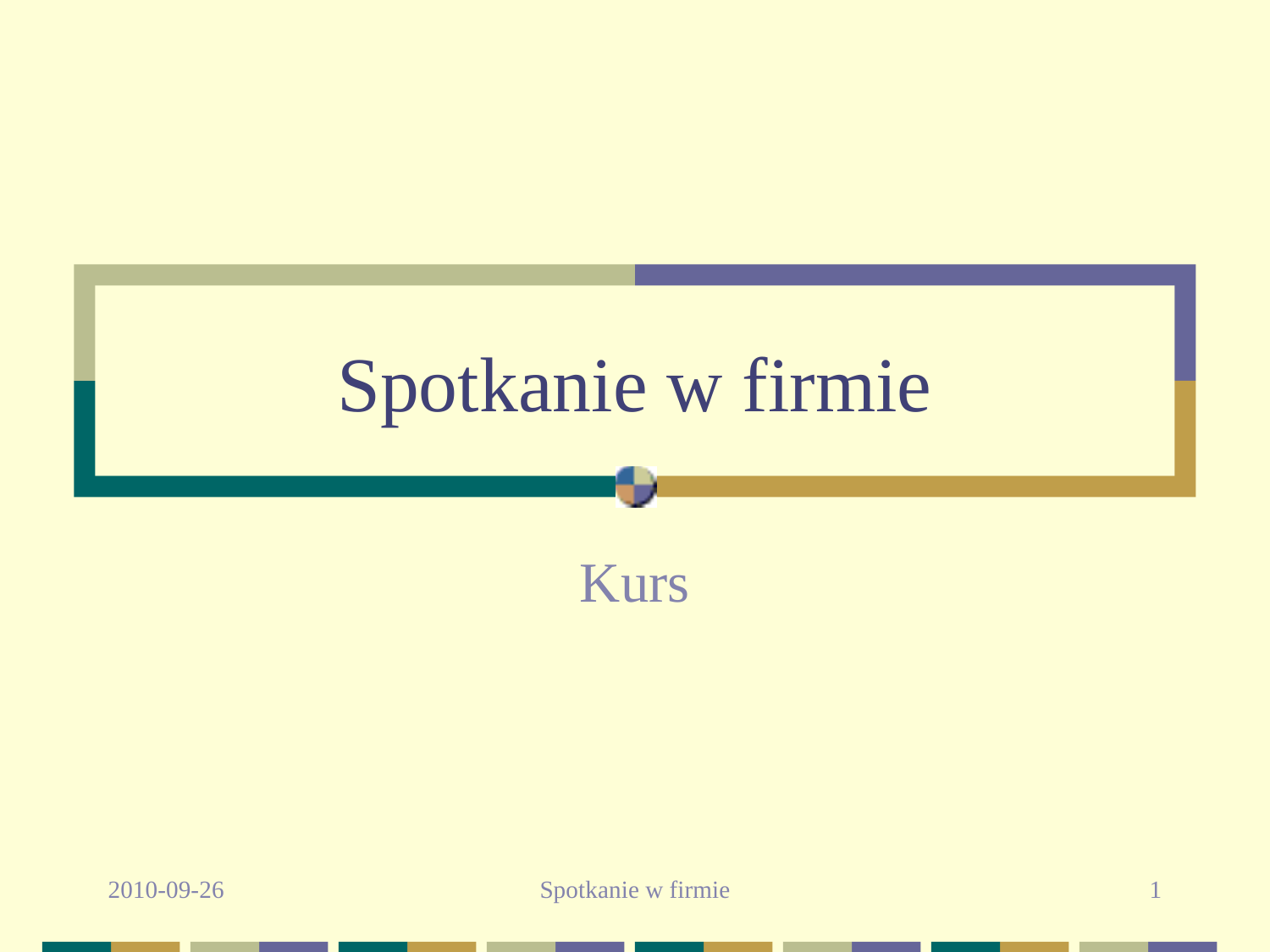

# Spotkanie w firmie
Kurs
2010-09-26
Spotkanie w firmie
1